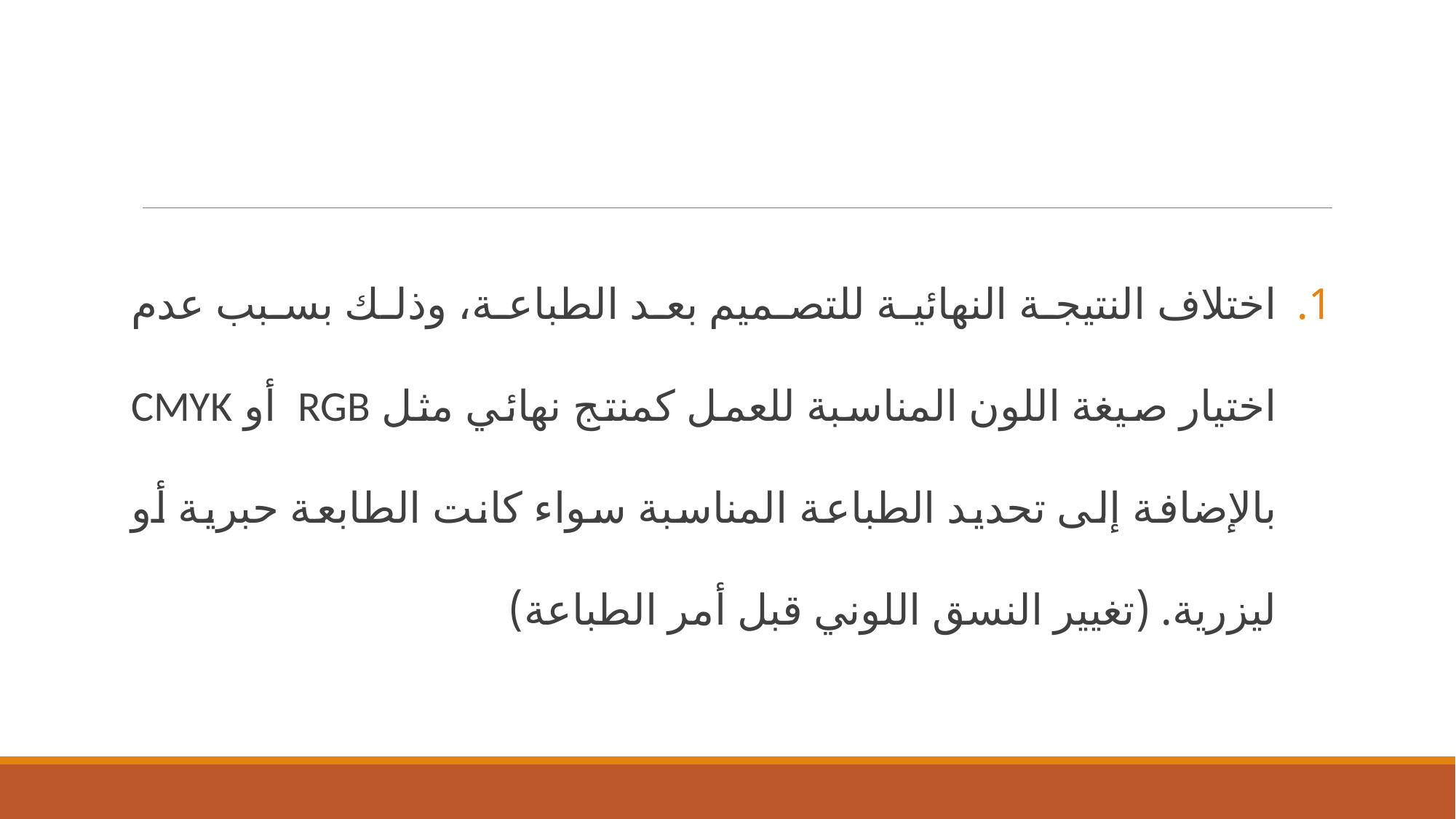

اختلاف النتيجة النهائية للتصميم بعد الطباعة، وذلك بسبب عدم اختيار صيغة اللون المناسبة للعمل كمنتج نهائي مثل RGB  أو CMYK بالإضافة إلى تحديد الطباعة المناسبة سواء كانت الطابعة حبرية أو ليزرية. (تغيير النسق اللوني قبل أمر الطباعة)